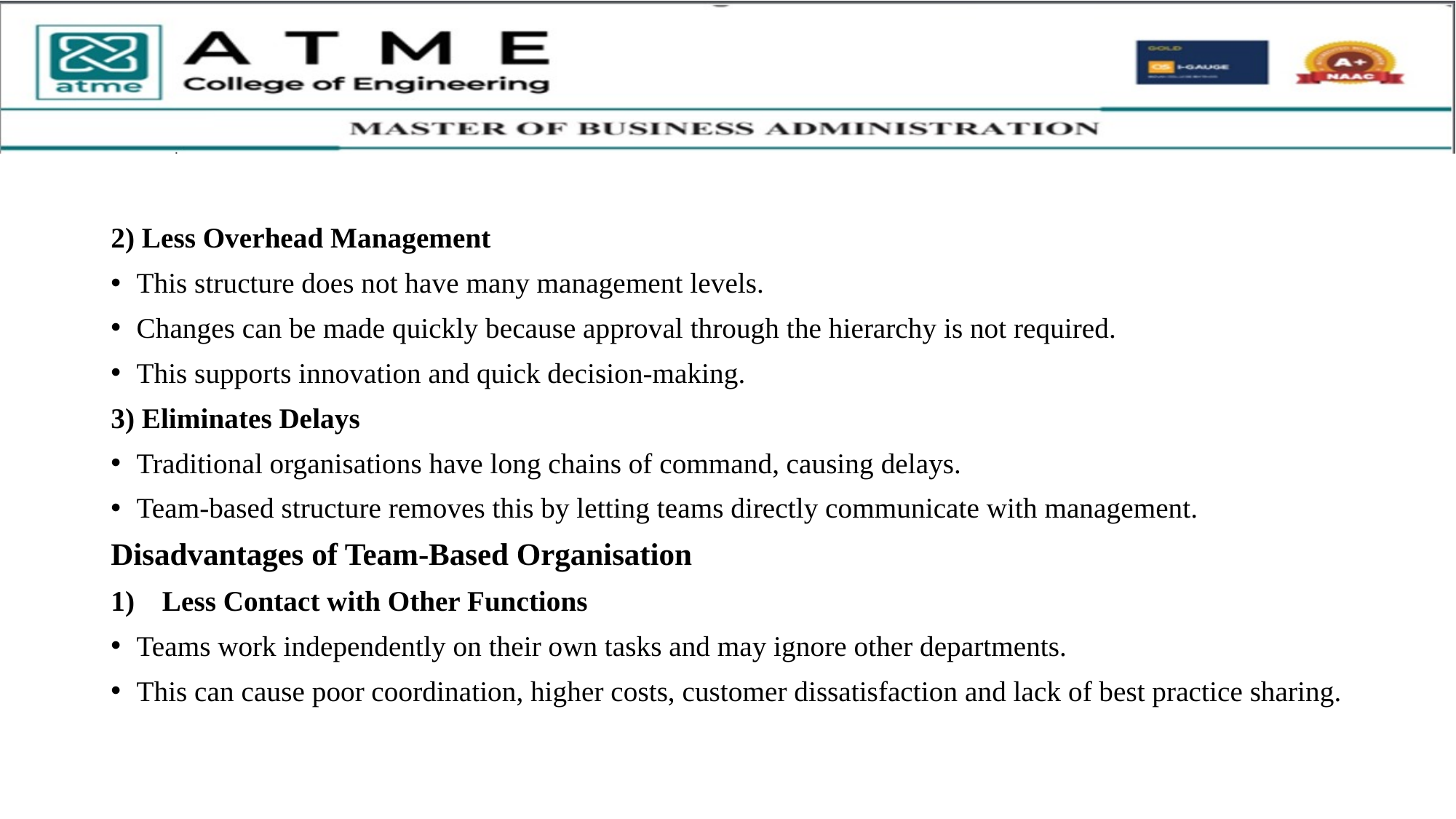

2) Less Overhead Management
This structure does not have many management levels.
Changes can be made quickly because approval through the hierarchy is not required.
This supports innovation and quick decision-making.
3) Eliminates Delays
Traditional organisations have long chains of command, causing delays.
Team-based structure removes this by letting teams directly communicate with management.
Disadvantages of Team-Based Organisation
Less Contact with Other Functions
Teams work independently on their own tasks and may ignore other departments.
This can cause poor coordination, higher costs, customer dissatisfaction and lack of best practice sharing.